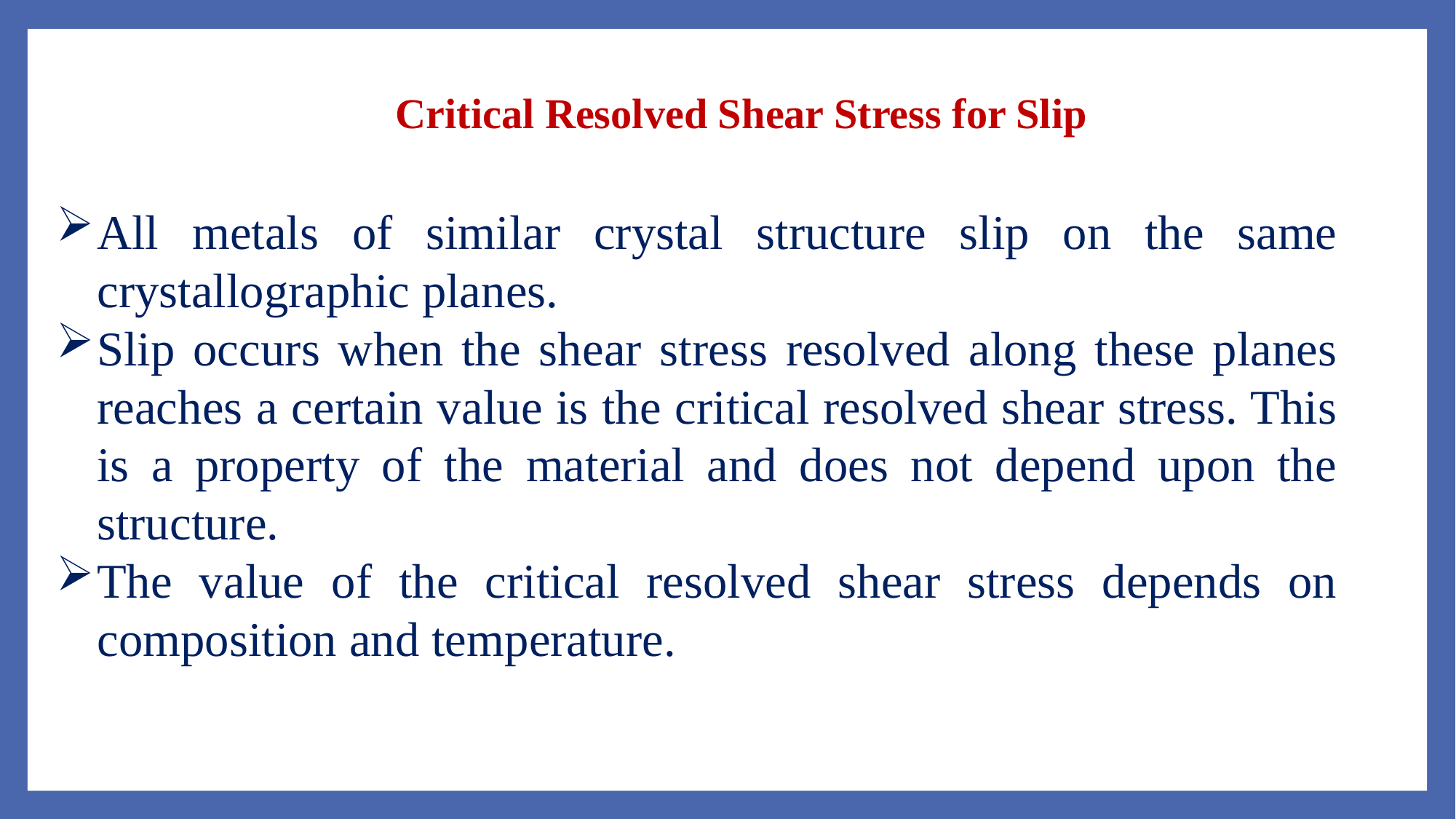

Critical Resolved Shear Stress for Slip
All metals of similar crystal structure slip on the same crystallographic planes.
Slip occurs when the shear stress resolved along these planes reaches a certain value is the critical resolved shear stress. This is a property of the material and does not depend upon the structure.
The value of the critical resolved shear stress depends on composition and temperature.